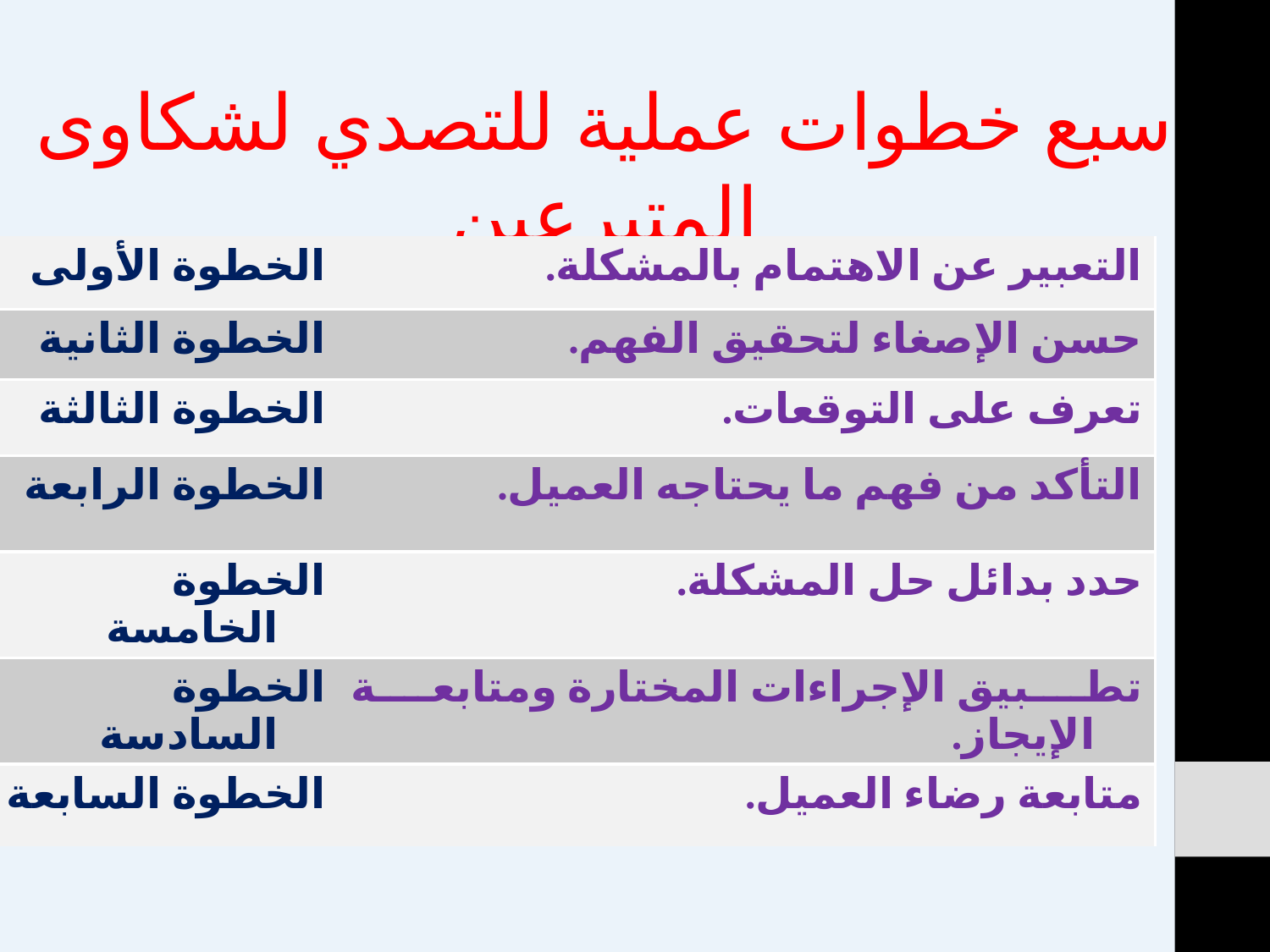

سبع خطوات عملية للتصدي لشكاوى المتبرعين
| الخطوة الأولى | التعبير عن الاهتمام بالمشكلة. |
| --- | --- |
| الخطوة الثانية | حسن الإصغاء لتحقيق الفهم. |
| الخطوة الثالثة | تعرف على التوقعات. |
| الخطوة الرابعة | التأكد من فهم ما يحتاجه العميل. |
| الخطوة الخامسة | حدد بدائل حل المشكلة. |
| الخطوة السادسة | تطبيق الإجراءات المختارة ومتابعة الإيجاز. |
| الخطوة السابعة | متابعة رضاء العميل. |